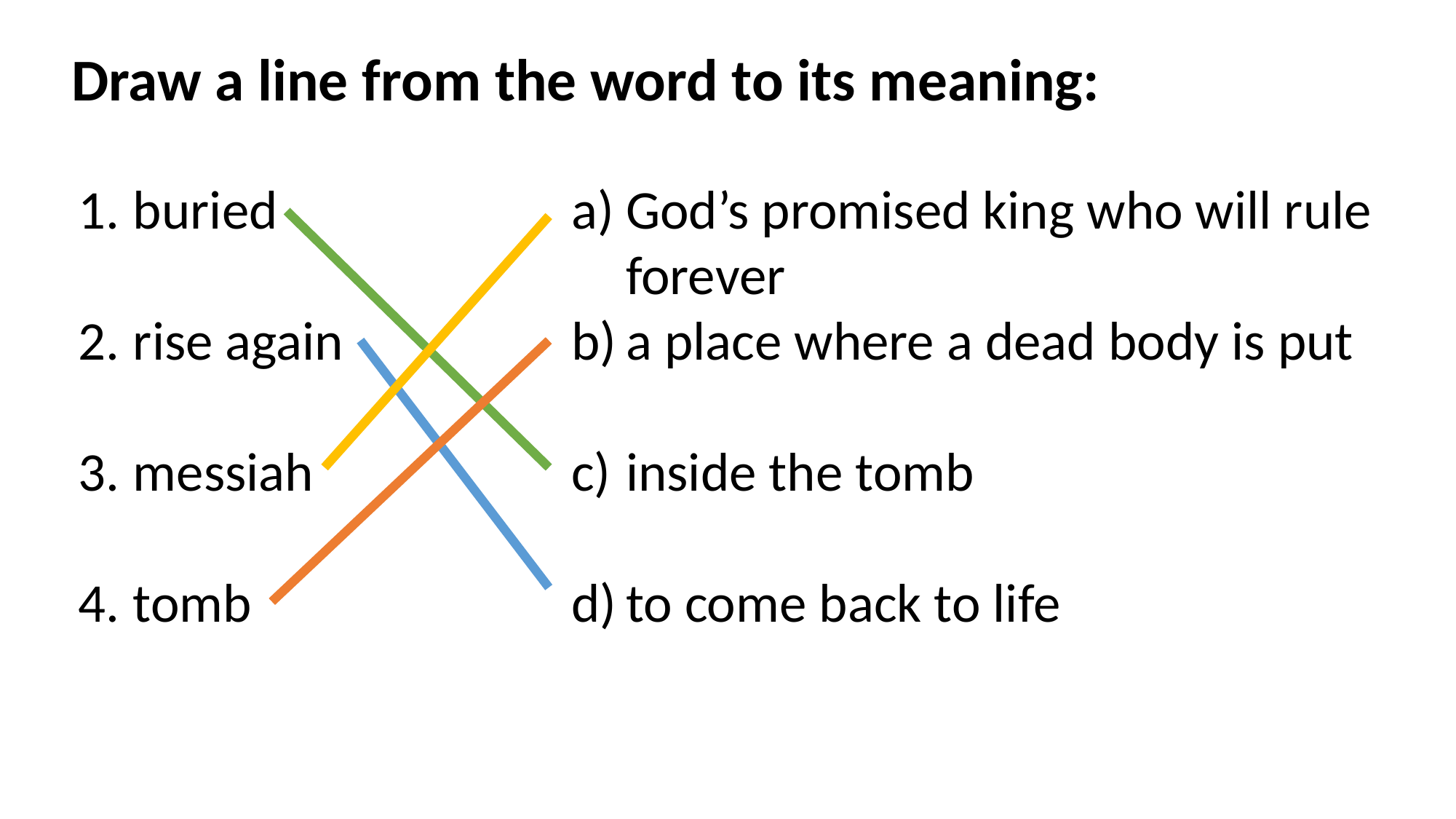

# Draw a line from the word to its meaning:
buried

rise again

messiah

tomb
God’s promised king who will rule forever
a place where a dead body is put

inside the tomb

to come back to life